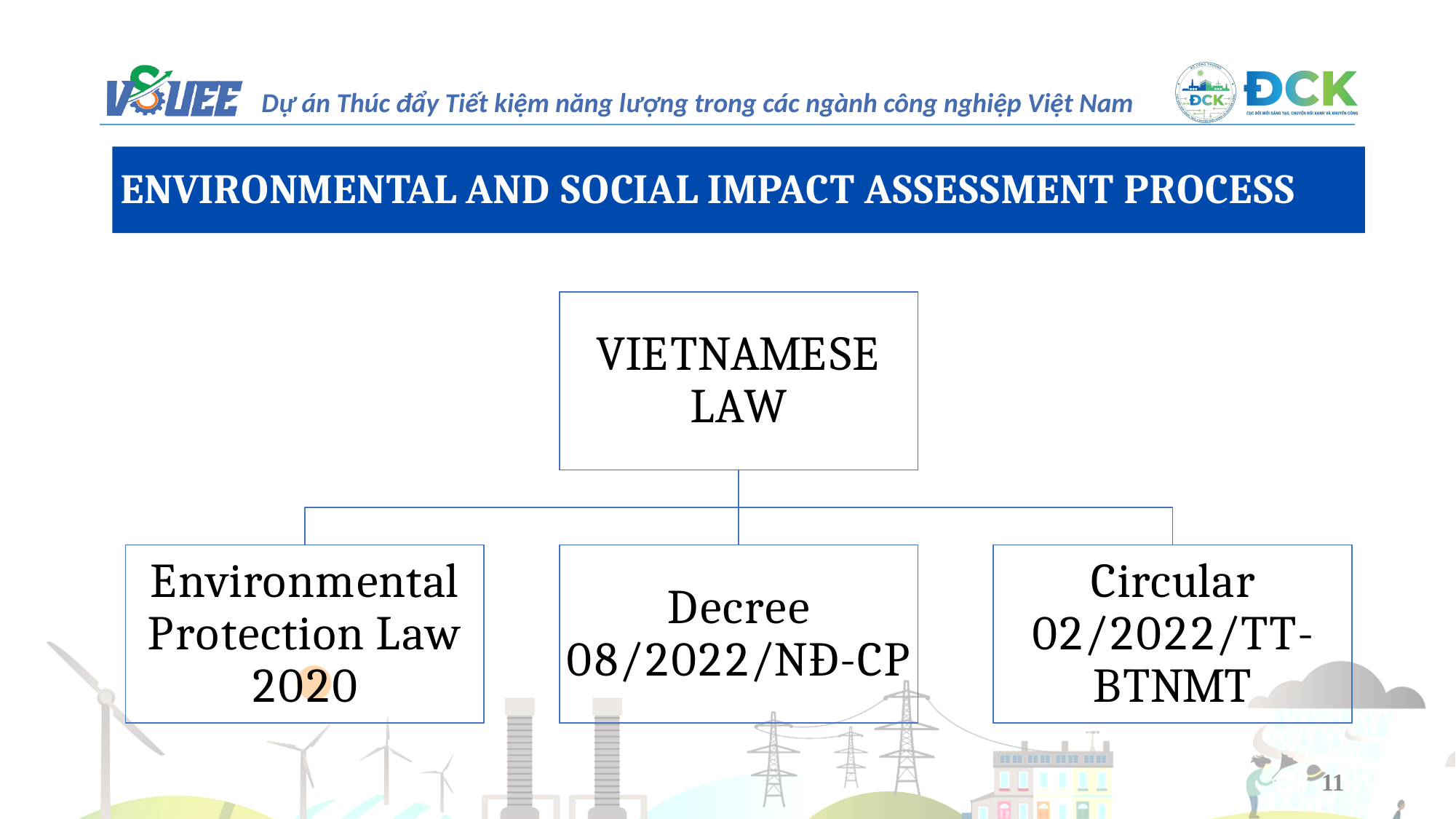

ENVIRONMENTAL AND SOCIAL IMPACT ASSESSMENT PROCESS

VIETNAMESE LAW

Environmental Protection Law 2020

Decree 08/2022/NĐ-CP

Circular 02/2022/TT-BTNMT
11